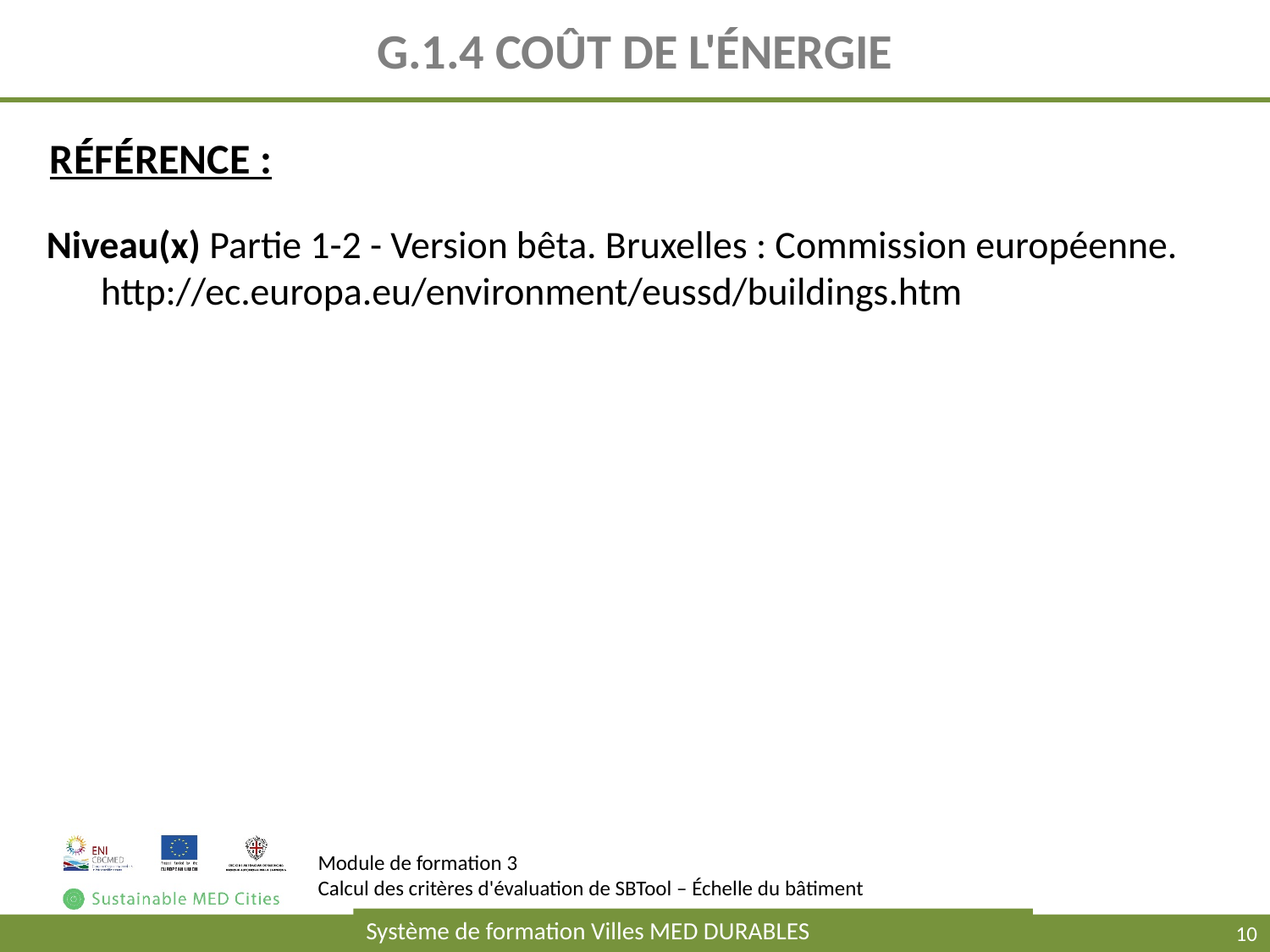

# G.1.4 COÛT DE L'ÉNERGIE
RÉFÉRENCE :

Niveau(x) Partie 1-2 - Version bêta. Bruxelles : Commission européenne.
http://ec.europa.eu/environment/eussd/buildings.htm
Module de formation 3
Calcul des critères d'évaluation de SBTool – Échelle du bâtiment
Système de formation Villes MED DURABLES
10